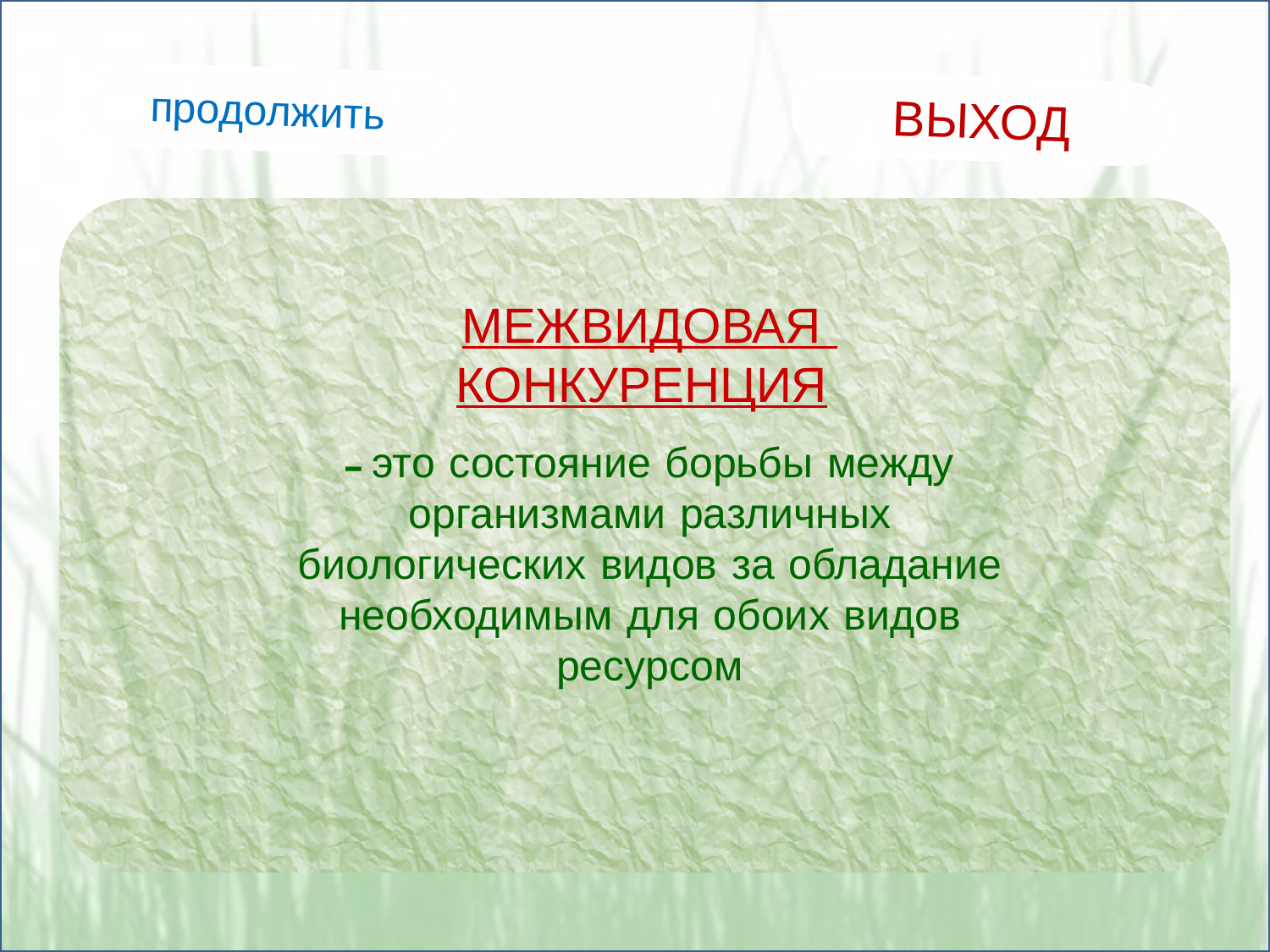

продолжить
ВЫХОД

МЕЖВИДОВАЯ
КОНКУРЕНЦИЯ

– это состояние борьбы между организмами различных биологических видов за обладание необходимым для обоих видов ресурсом